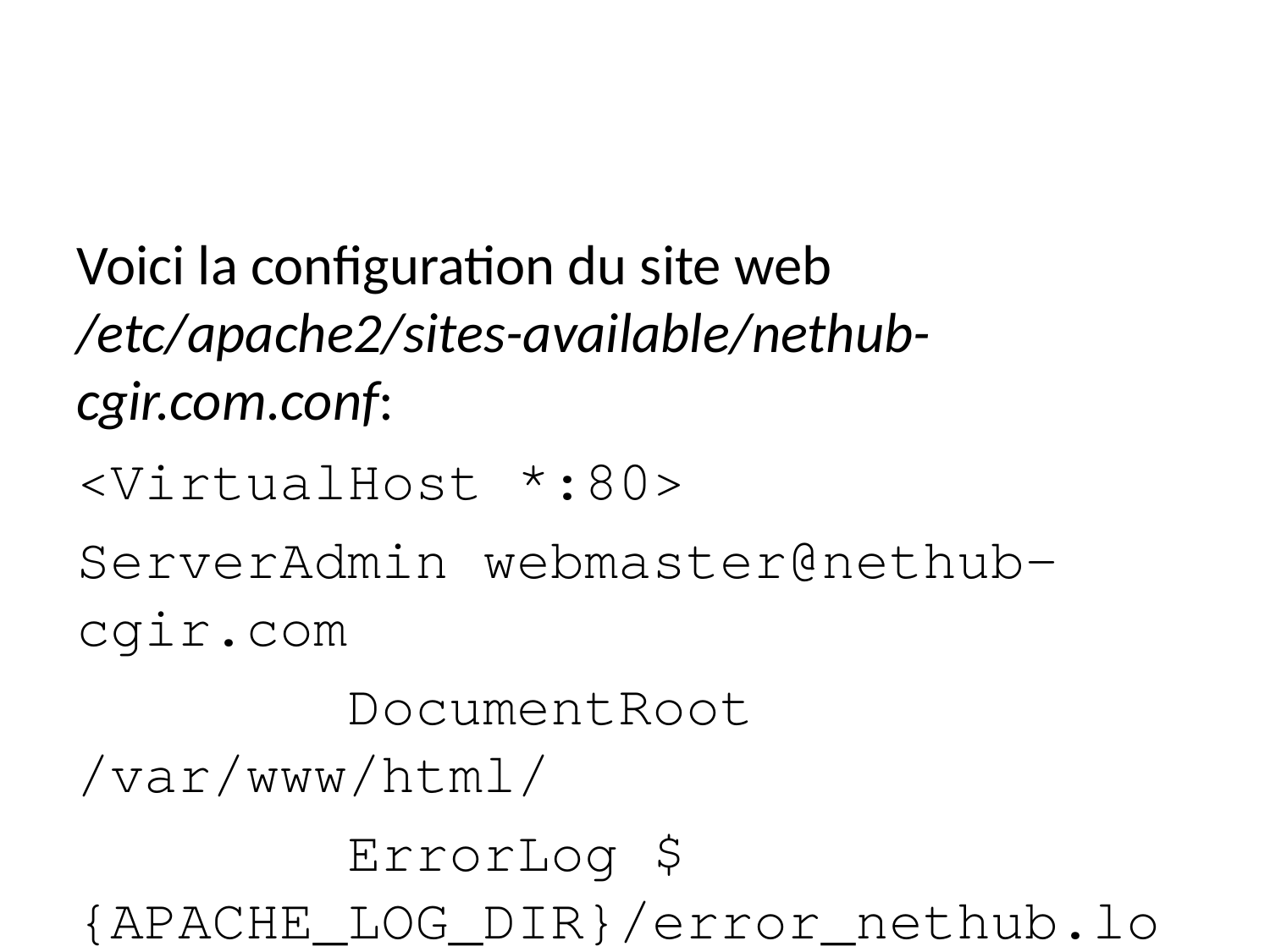

Voici la configuration du site web /etc/apache2/sites-available/nethub-cgir.com.conf:
<VirtualHost *:80>
ServerAdmin webmaster@nethub-cgir.com
        DocumentRoot /var/www/html/
        ErrorLog ${APACHE_LOG_DIR}/error_nethub.log
        CustomLog ${APACHE_LOG_DIR}/access_nethub.log combined

        ServerName www.nethub-cgir.com
        ServerAlias nethub-cgir.com
        <Directory /var/www/html/>
                Options Indexes FollowSymLinks
                AllowOverride All
                Require all granted
        </Directory>
</VirtualHost>
Le fichier .html se trouve dans le dossier /var/www/html.